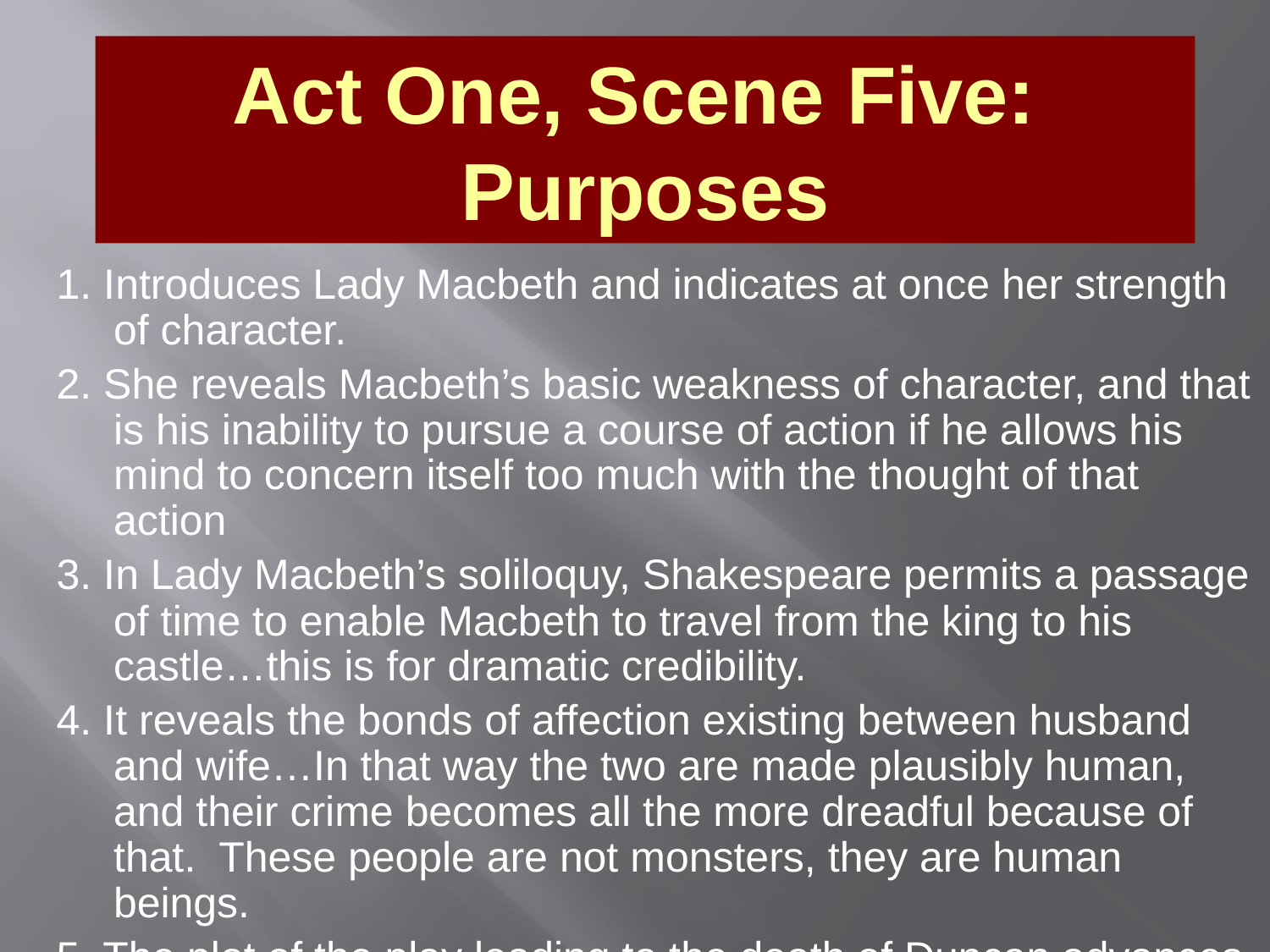

# Act One, Scene Five: Purposes
1. Introduces Lady Macbeth and indicates at once her strength of character.
2. She reveals Macbeth’s basic weakness of character, and that is his inability to pursue a course of action if he allows his mind to concern itself too much with the thought of that action
3. In Lady Macbeth’s soliloquy, Shakespeare permits a passage of time to enable Macbeth to travel from the king to his castle…this is for dramatic credibility.
4. It reveals the bonds of affection existing between husband and wife…In that way the two are made plausibly human, and their crime becomes all the more dreadful because of that.  These people are not monsters, they are human beings.
5. The plot of the play leading to the death of Duncan advances rapidly